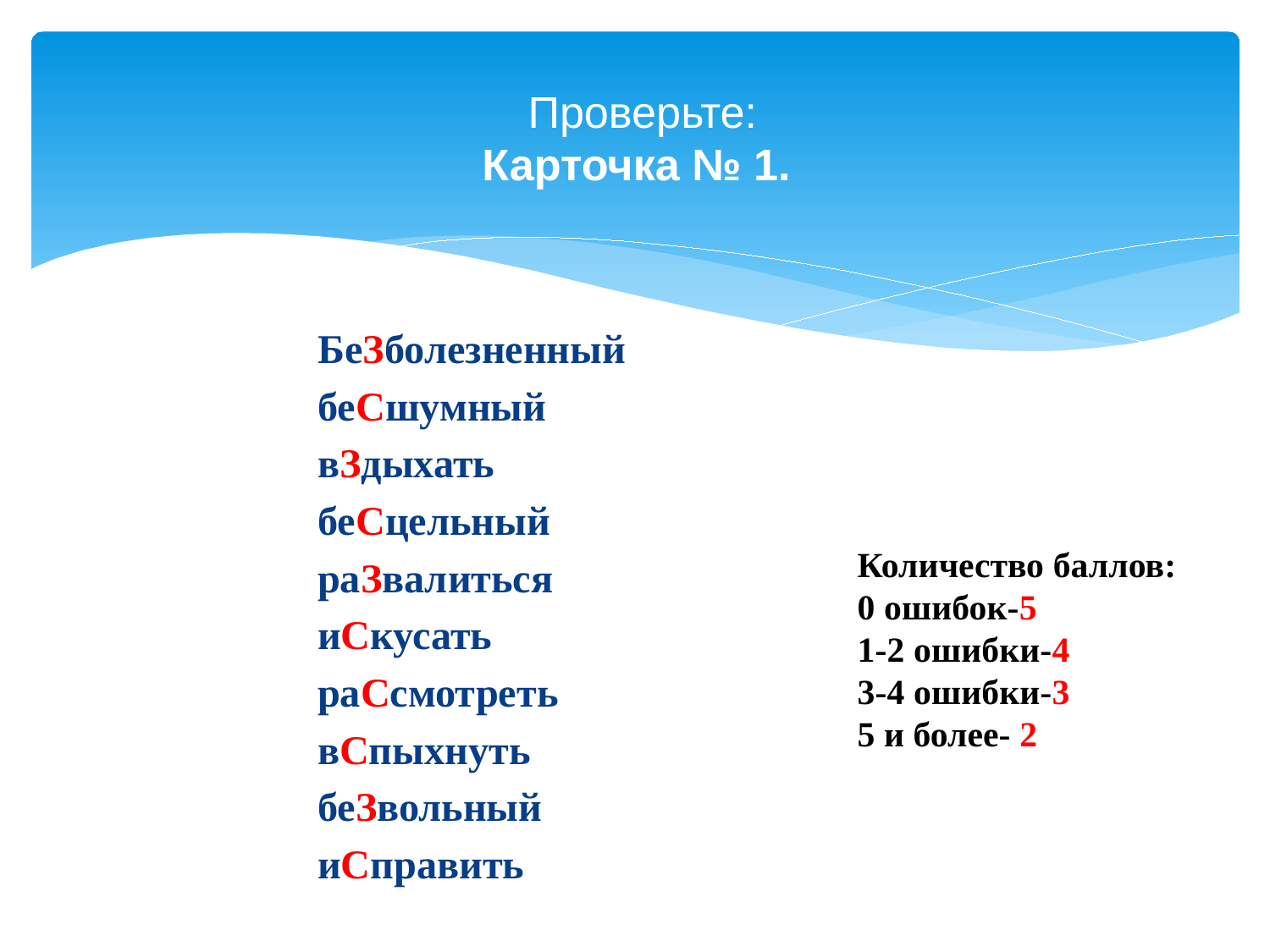

# Проверьте: Карточка № 1.

БеЗболезненный
беСшумный
вЗдыхать
беСцельный
раЗвалиться
иСкусать
раСсмотреть
вСпыхнуть
беЗвольный
иСправить
Количество баллов:
0 ошибок-5
1-2 ошибки-4
3-4 ошибки-3
5 и более- 2